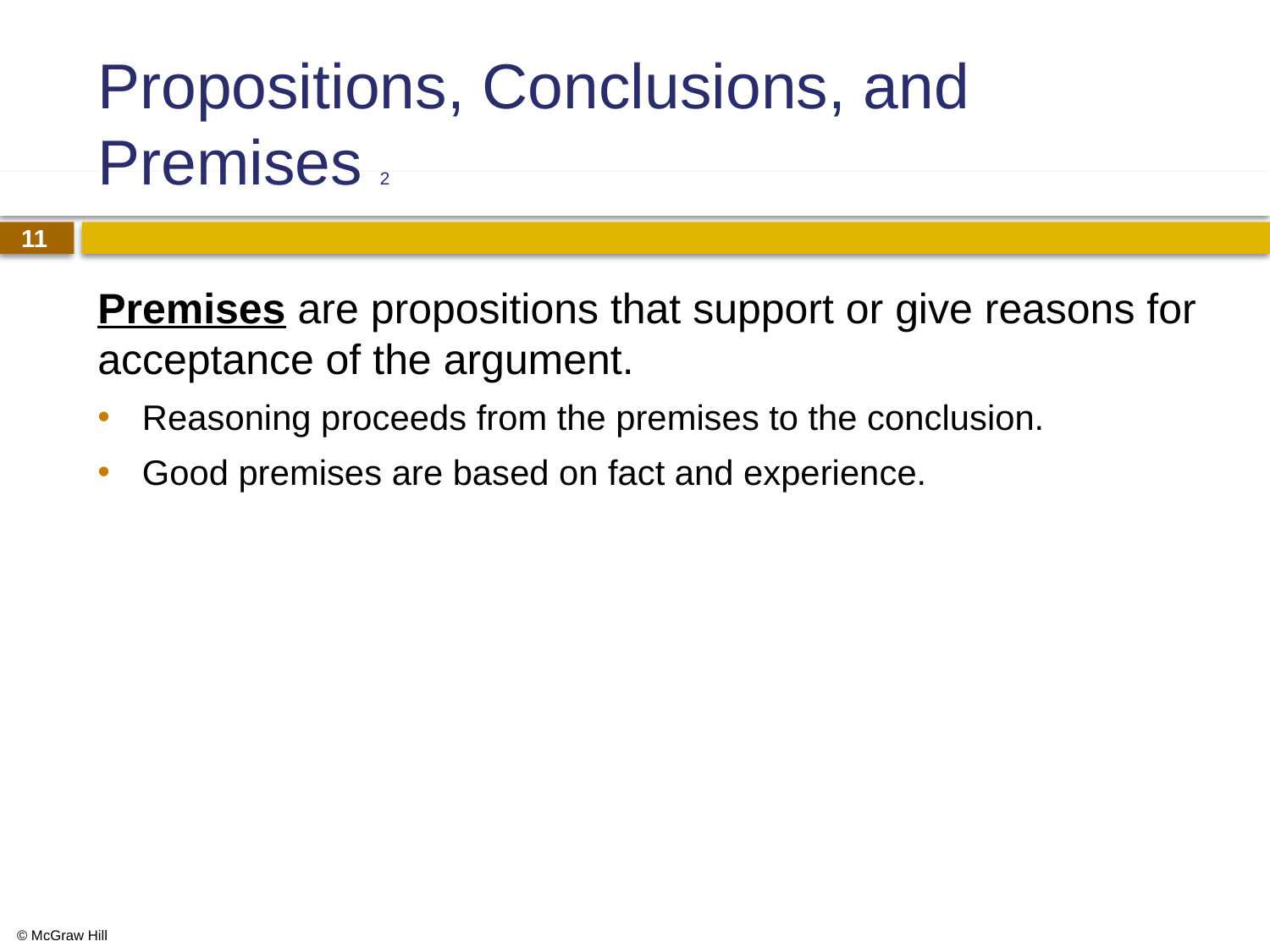

# Propositions, Conclusions, and Premises 2
Premises are propositions that support or give reasons for acceptance of the argument.
Reasoning proceeds from the premises to the conclusion.
Good premises are based on fact and experience.